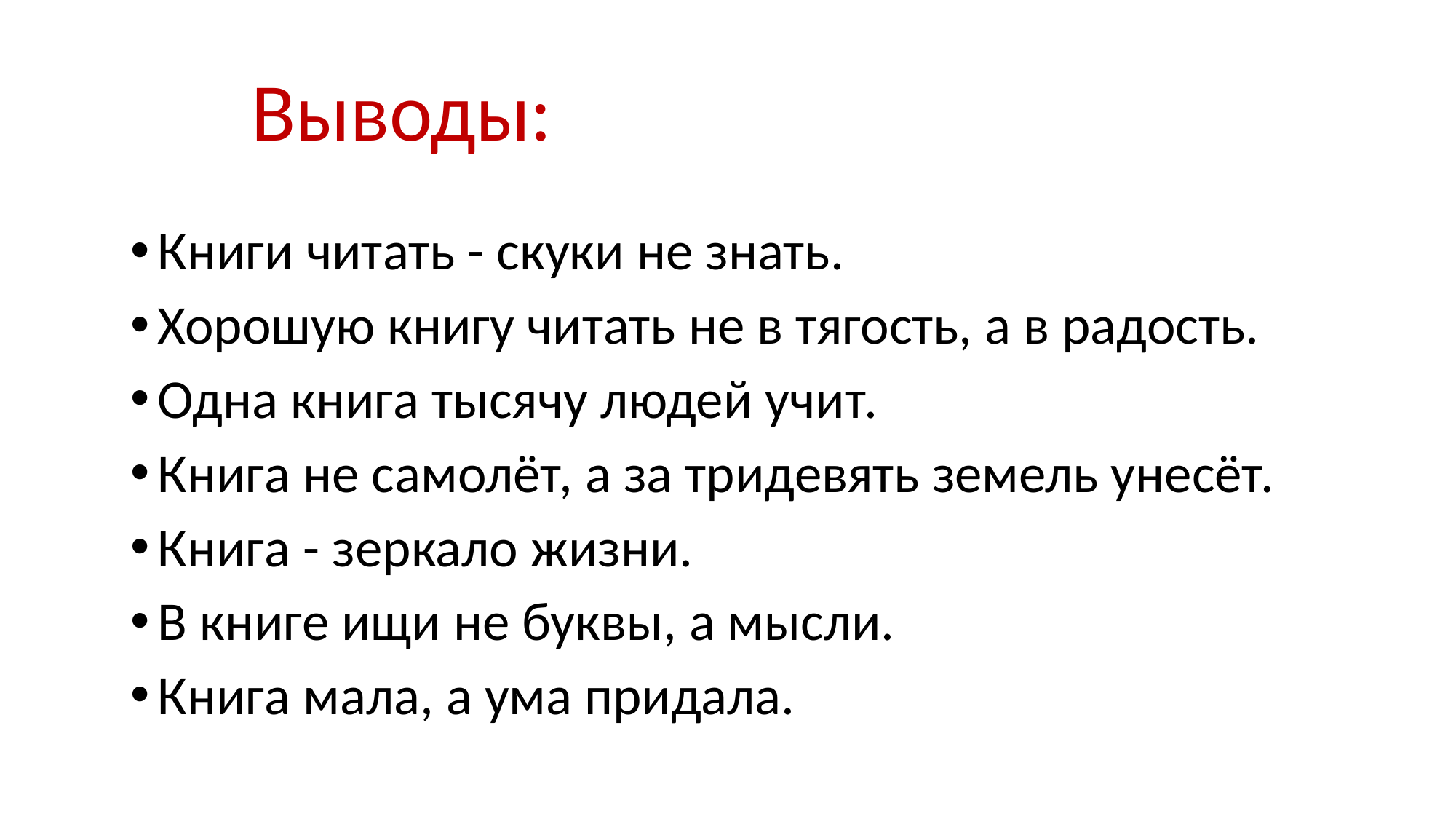

# Выводы:
Книги читать - скуки не знать.
Хорошую книгу читать не в тягость, а в радость.
Одна книга тысячу людей учит.
Книга не самолёт, а за тридевять земель унесёт.
Книга - зеркало жизни.
В книге ищи не буквы, а мысли.
Книга мала, а ума придала.